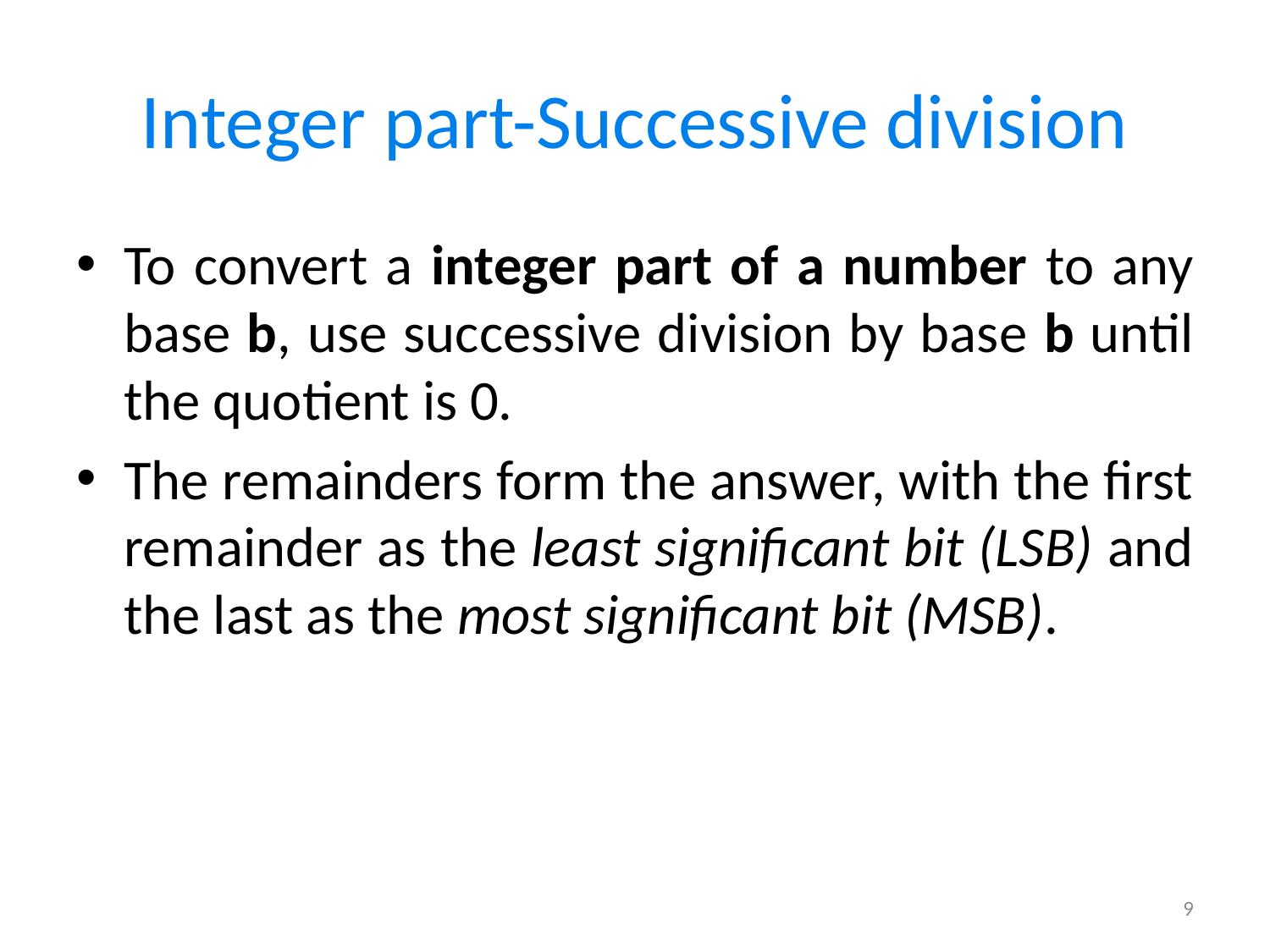

# Integer part-Successive division
To convert a integer part of a number to any base b, use successive division by base b until the quotient is 0.
The remainders form the answer, with the first remainder as the least significant bit (LSB) and the last as the most significant bit (MSB).

9